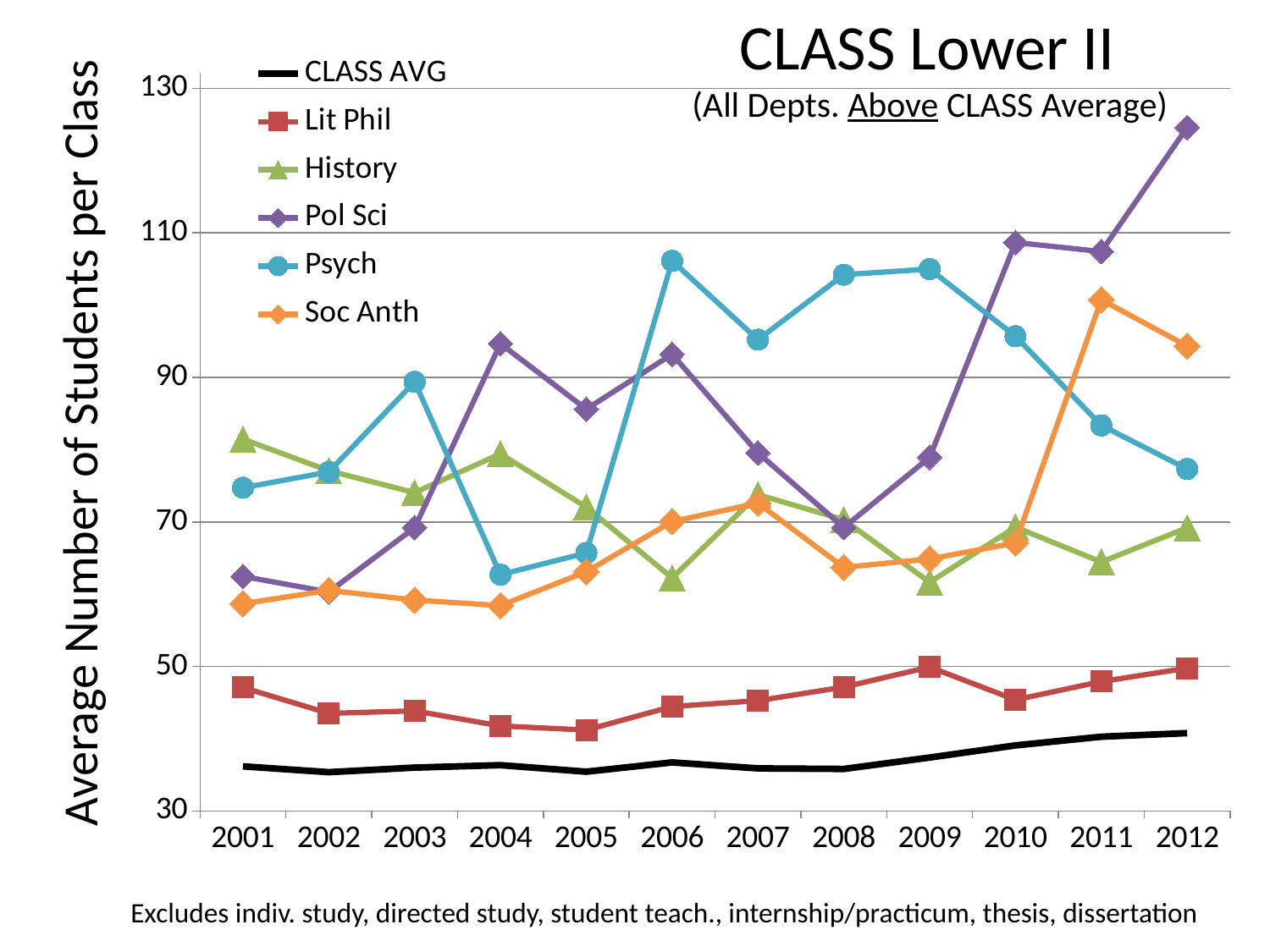

### Chart

| Category | CLASS AVG | Lit Phil | History | Pol Sci | Psych | Soc Anth |
|---|---|---|---|---|---|---|
| 2001 | 36.17 | 47.08 | 81.46 | 62.46 | 74.73 | 58.68 |
| 2002 | 35.36 | 43.5 | 77.08 | 60.3 | 76.91000000000003 | 60.52 |
| 2003 | 36.0 | 43.85 | 74.05 | 69.2 | 89.4 | 59.18 |
| 2004 | 36.34 | 41.76000000000001 | 79.42 | 94.66999999999999 | 62.7 | 58.42 |
| 2005 | 35.43 | 41.2 | 72.05 | 85.61 | 65.7 | 63.1 |
| 2006 | 36.72000000000001 | 44.45 | 62.25 | 93.21000000000002 | 106.13 | 70.05 |
| 2007 | 35.89 | 45.26000000000001 | 73.77 | 79.55 | 95.22 | 72.6 |
| 2008 | 35.81 | 47.14 | 70.3 | 69.23 | 104.22 | 63.71 |
| 2009 | 37.39 | 49.92 | 61.64 | 78.93 | 105.0 | 64.86999999999999 |
| 2010 | 39.07 | 45.38 | 69.28 | 108.67999999999998 | 95.7 | 67.09 |
| 2011 | 40.27 | 47.91 | 64.46 | 107.42 | 83.36 | 100.75 |
| 2012 | 40.77 | 49.76000000000001 | 69.17999999999998 | 124.6 | 77.33 | 94.35 |
CLASS Lower II
(All Depts. Above CLASS Average)
Average Number of Students per Class
Excludes indiv. study, directed study, student teach., internship/practicum, thesis, dissertation